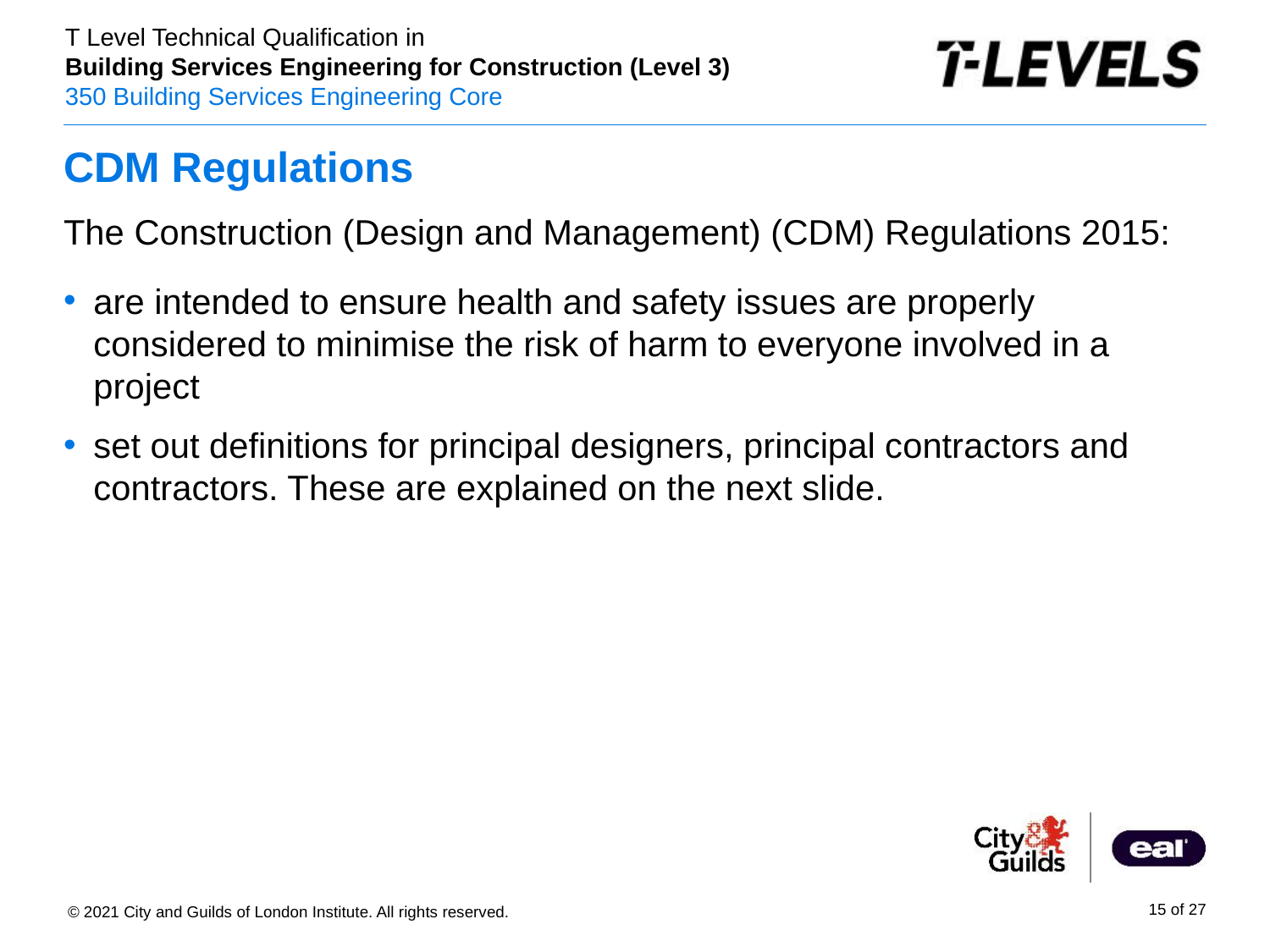

# CDM Regulations
The Construction (Design and Management) (CDM) Regulations 2015:
are intended to ensure health and safety issues are properly considered to minimise the risk of harm to everyone involved in a project
set out definitions for principal designers, principal contractors and contractors. These are explained on the next slide.